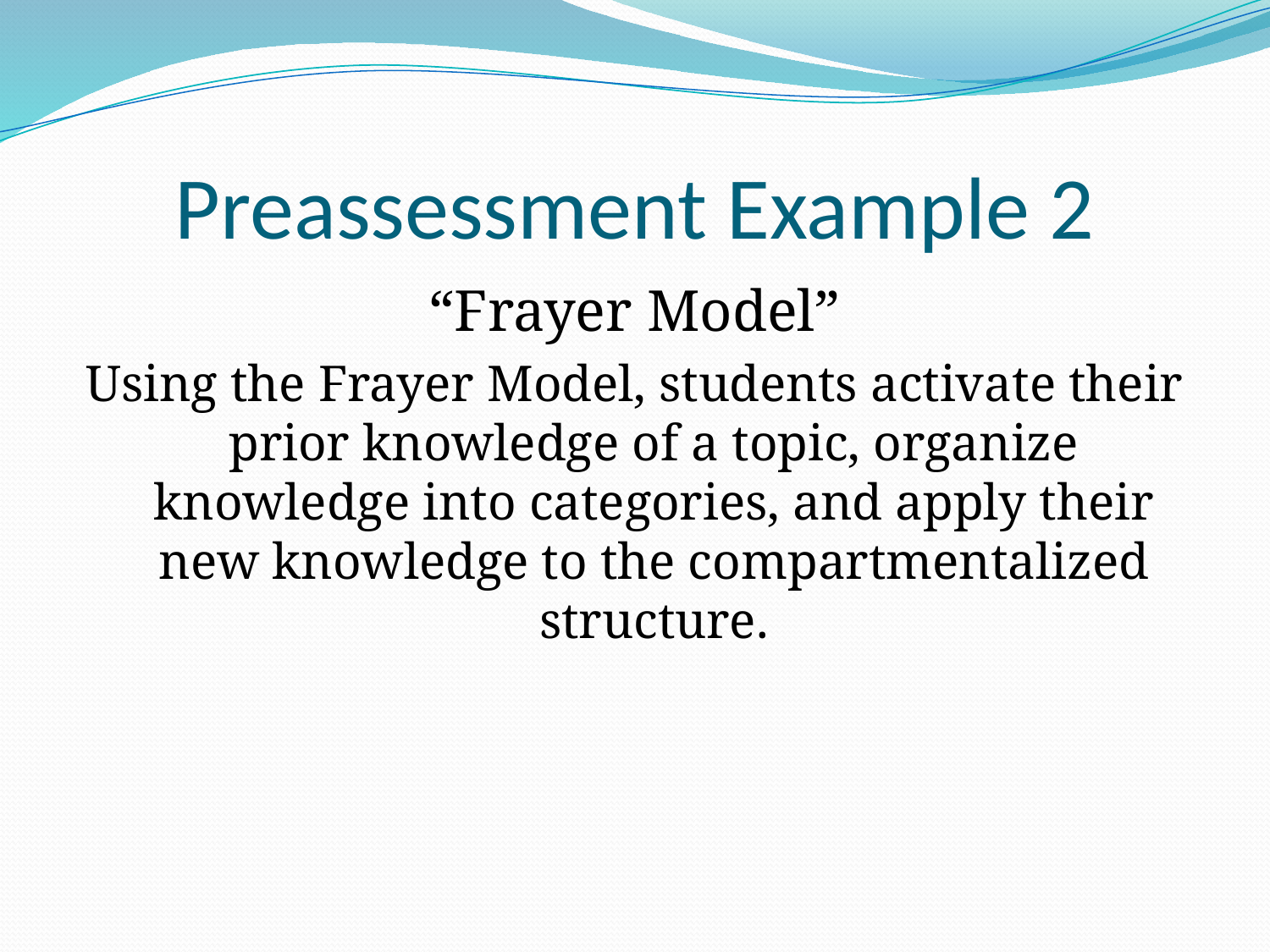

# Preassessment Example 2
“Frayer Model”
Using the Frayer Model, students activate their prior knowledge of a topic, organize knowledge into categories, and apply their new knowledge to the compartmentalized structure.